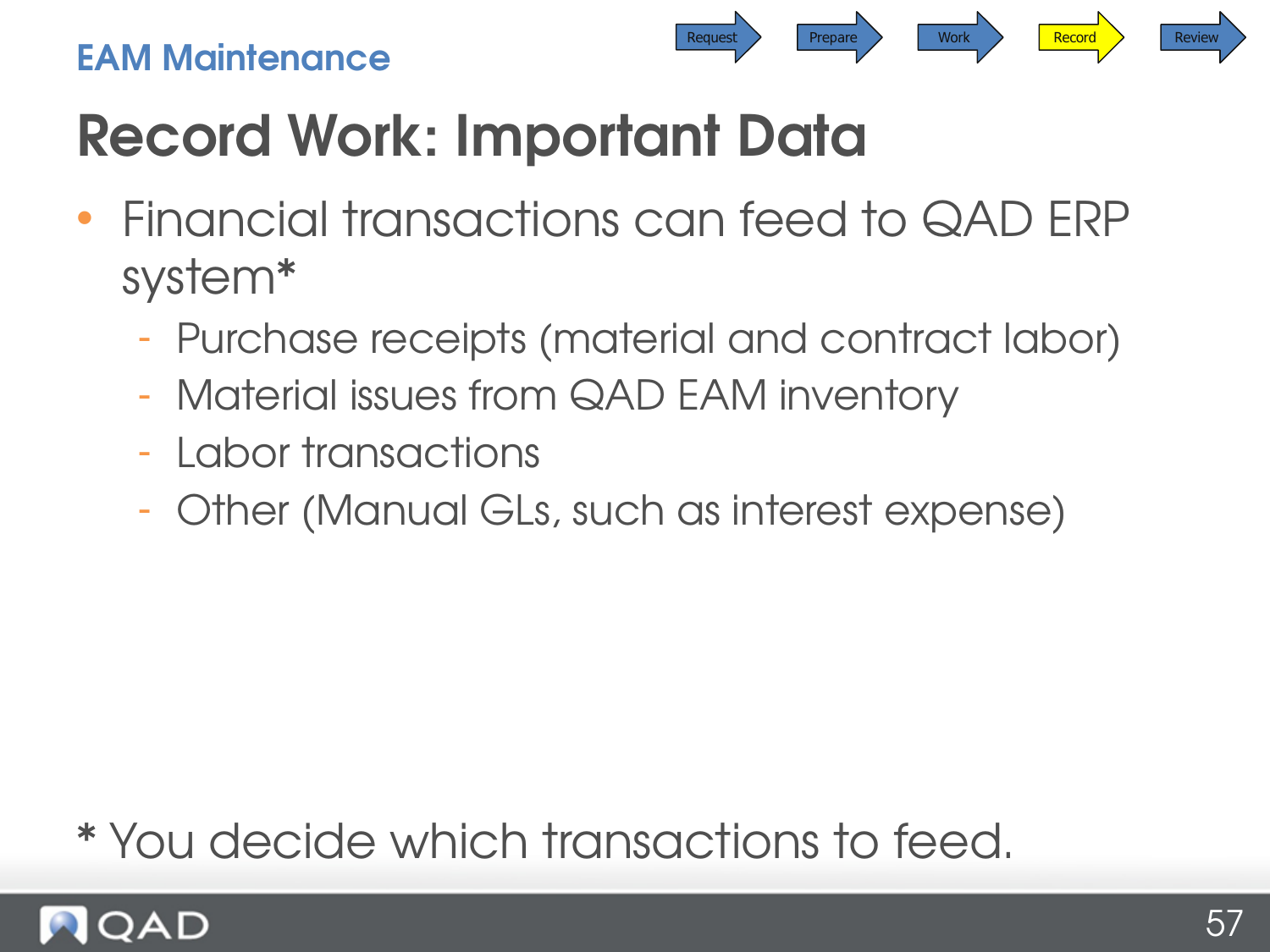

Request
Prepare
Work
Record
Review
EAM Maintenance
# Record Work: Important Data
Financial transactions can feed to QAD ERP system*
Purchase receipts (material and contract labor)
Material issues from QAD EAM inventory
Labor transactions
Other (Manual GLs, such as interest expense)

* You decide which transactions to feed.
57